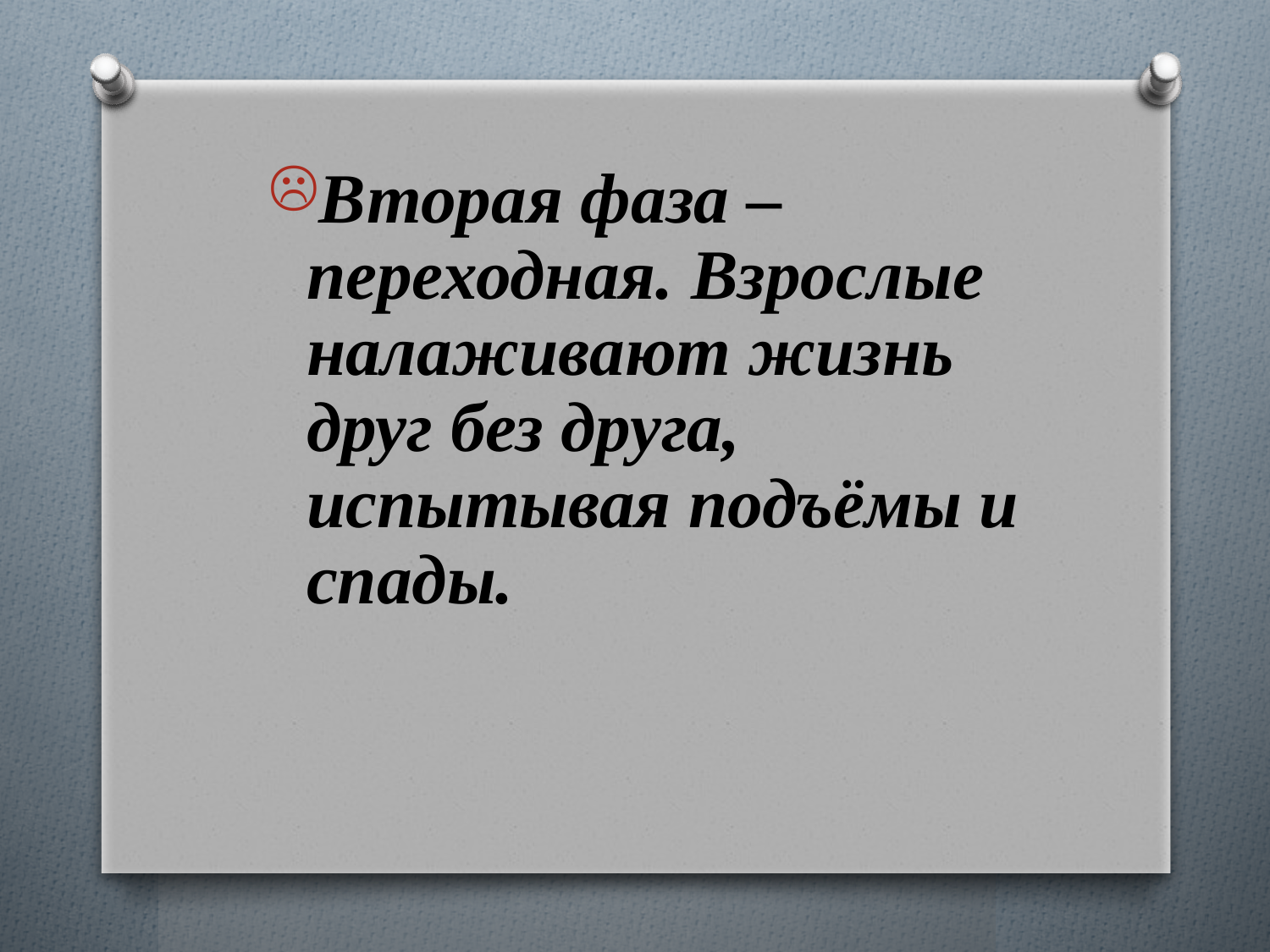

Вторая фаза – переходная. Взрослые налаживают жизнь друг без друга, испытывая подъёмы и спады.